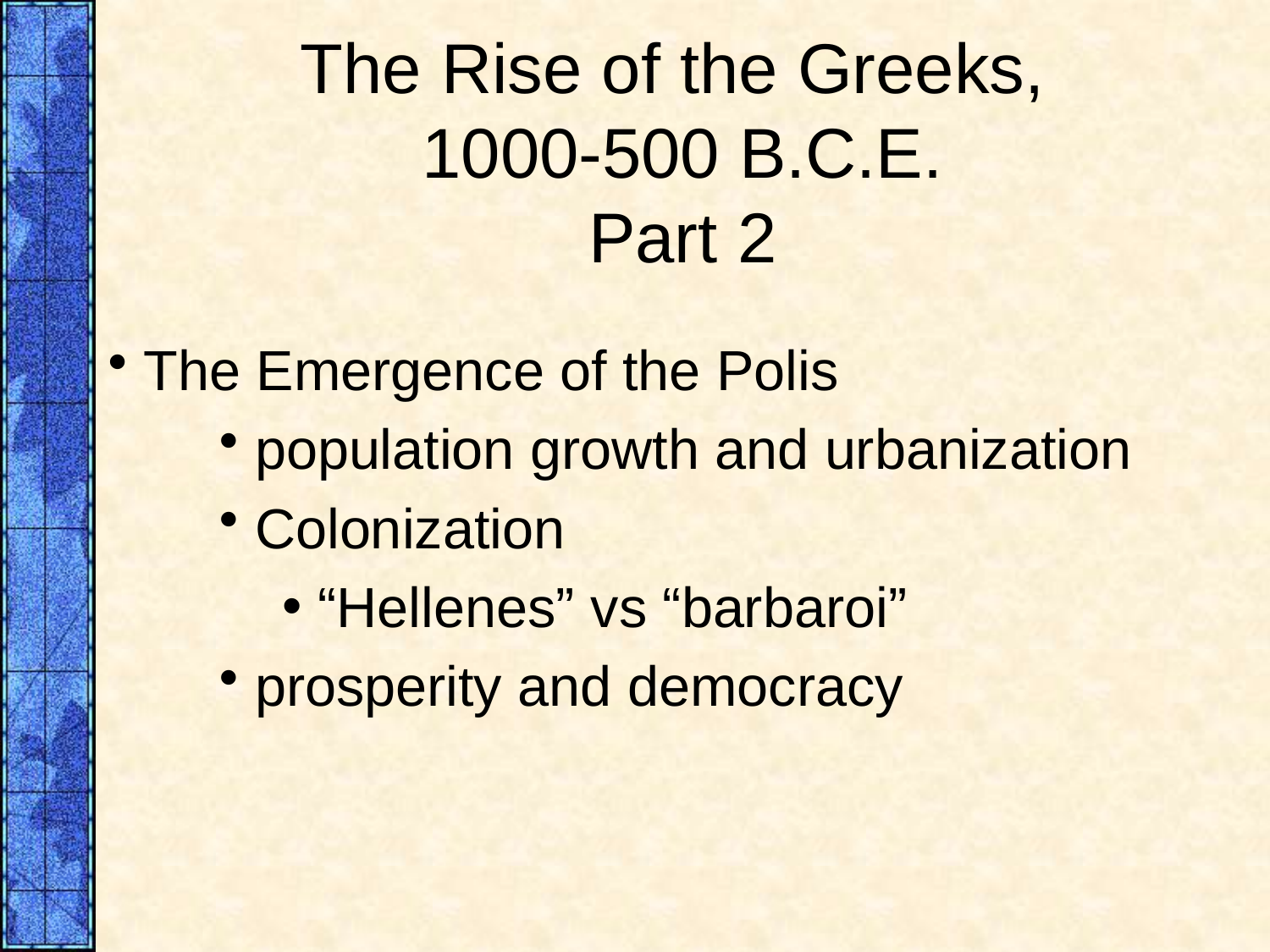

# The Rise of the Greeks, 1000-500 B.C.E. Part 2
 The Emergence of the Polis
 population growth and urbanization
 Colonization
 “Hellenes” vs “barbaroi”
 prosperity and democracy